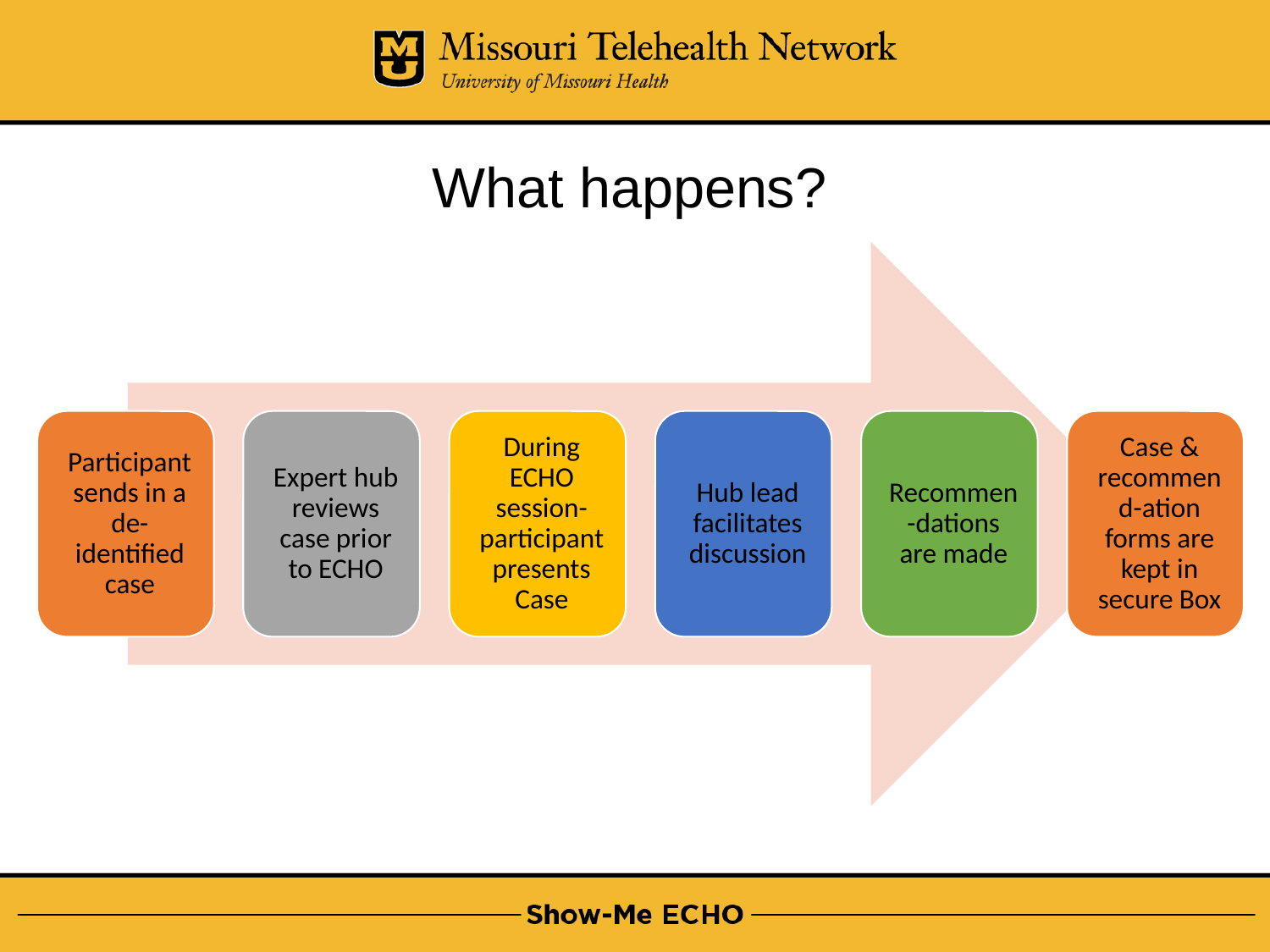

What happens?
Participant sends in a de-identified case
Expert hub reviews case prior to ECHO
During ECHO session- participant presents Case
Hub lead facilitates discussion
Recommen-dations are made
Case & recommend-ation forms are kept in secure Box